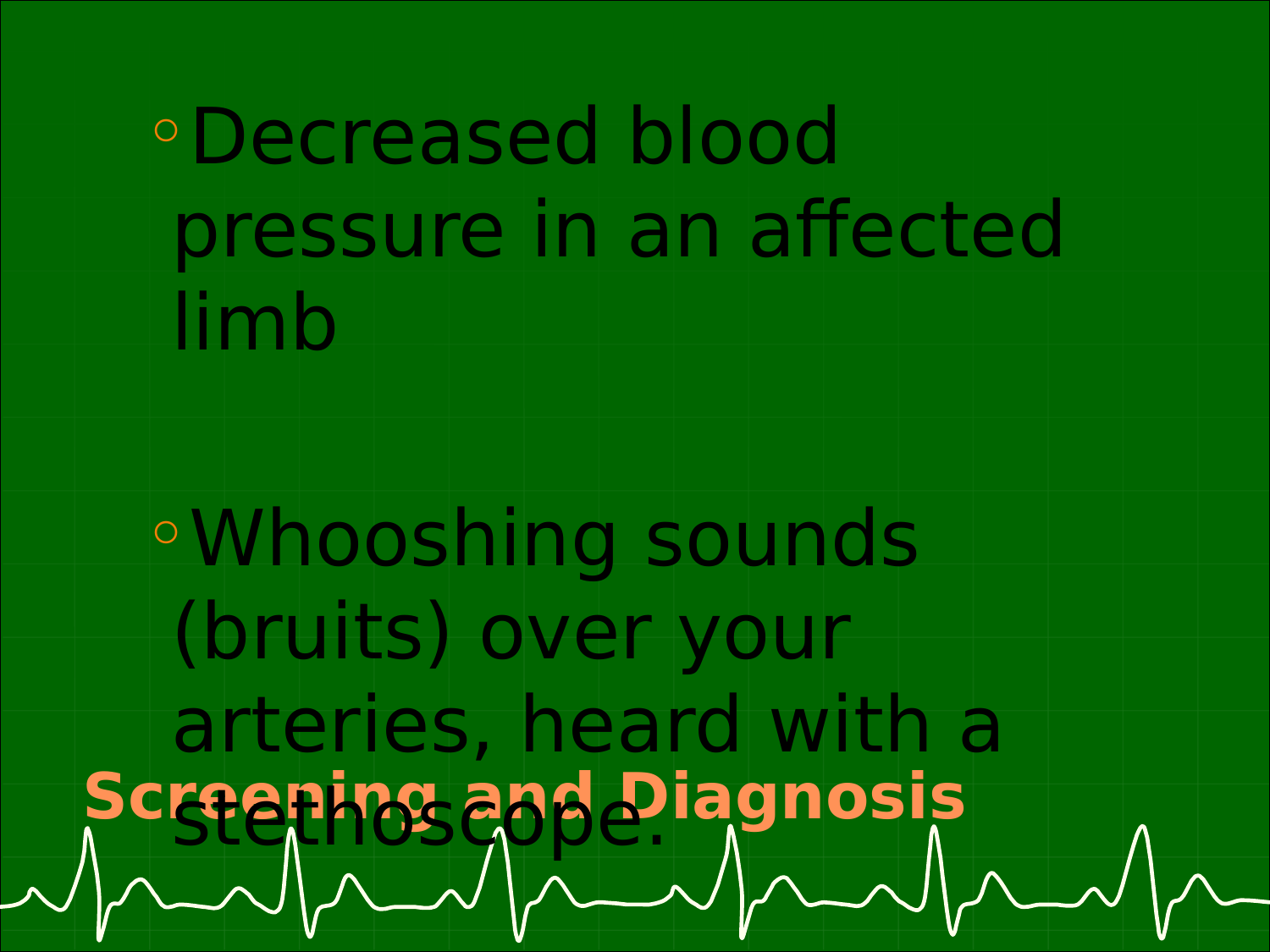

Decreased blood pressure in an affected limb

Whooshing sounds (bruits) over your arteries, heard with a stethoscope.

# Screening and Diagnosis